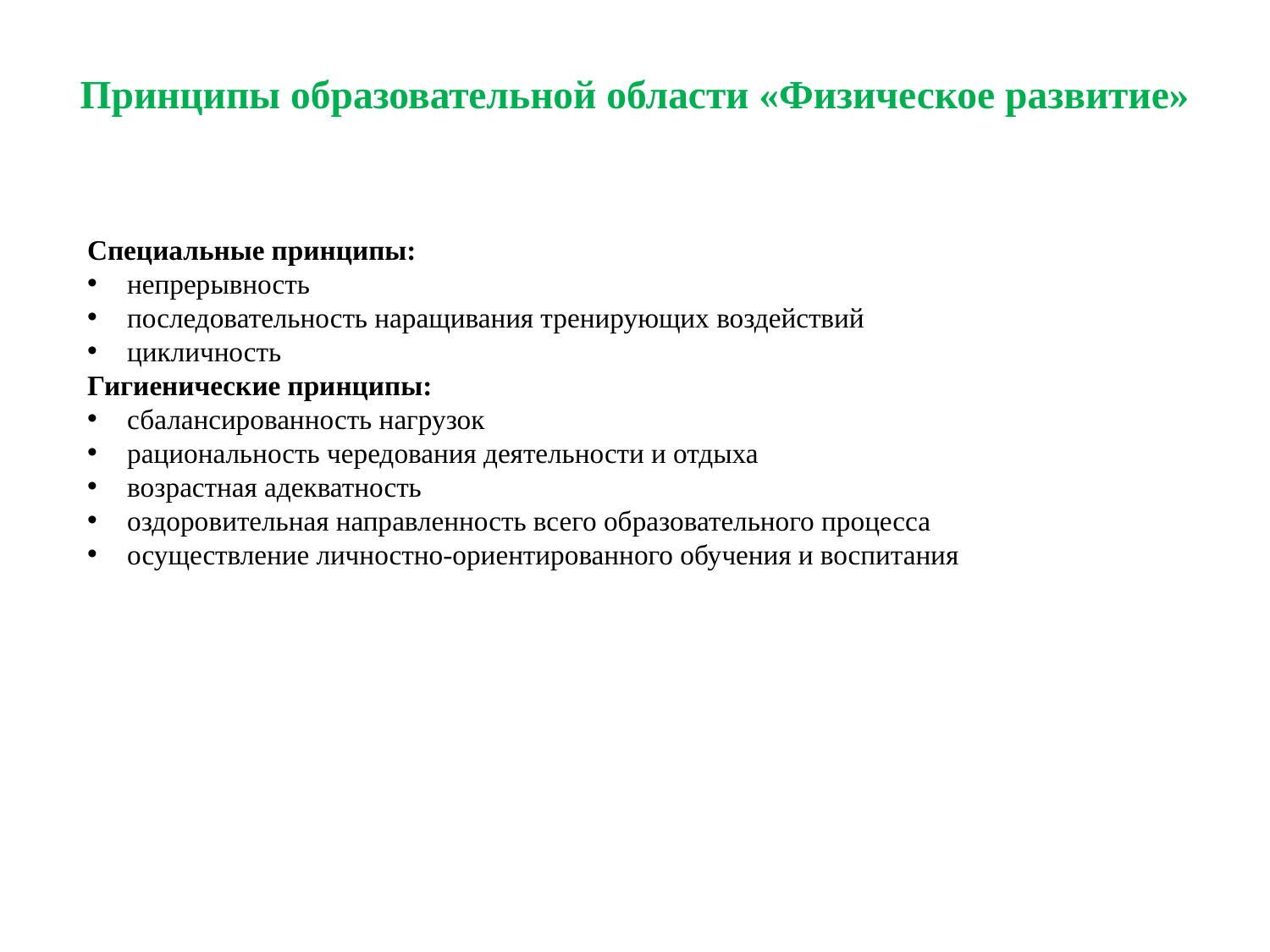

# Принципы образовательной области «Физическое развитие»
Специальные принципы:
непрерывность
последовательность наращивания тренирующих воздействий
цикличность
Гигиенические принципы:
сбалансированность нагрузок
рациональность чередования деятельности и отдыха
возрастная адекватность
оздоровительная направленность всего образовательного процесса
осуществление личностно-ориентированного обучения и воспитания